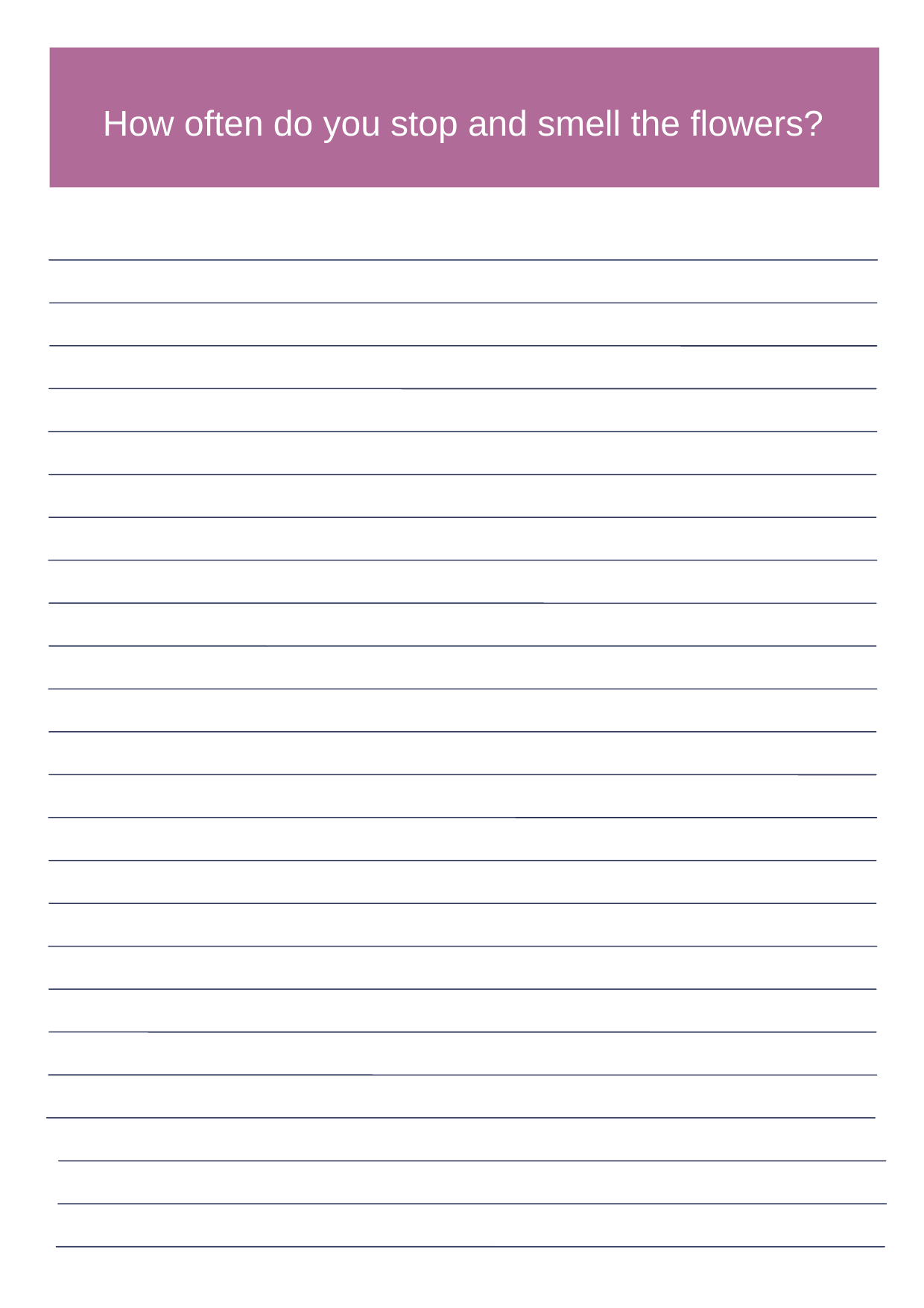

How often do you stop and smell the flowers?